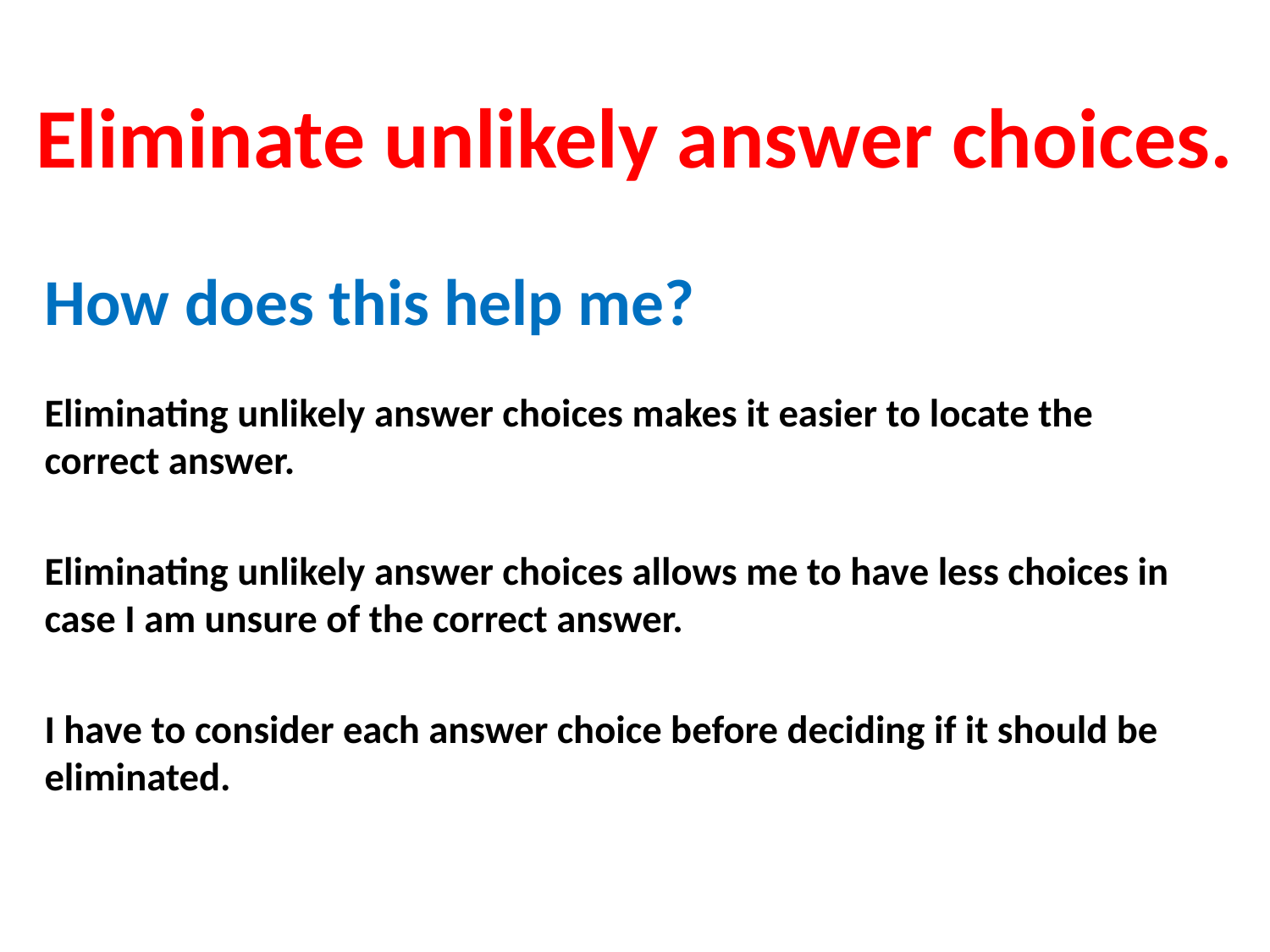

# Eliminate unlikely answer choices.
How does this help me?

Eliminating unlikely answer choices makes it easier to locate the correct answer.

Eliminating unlikely answer choices allows me to have less choices in case I am unsure of the correct answer.

I have to consider each answer choice before deciding if it should be eliminated.